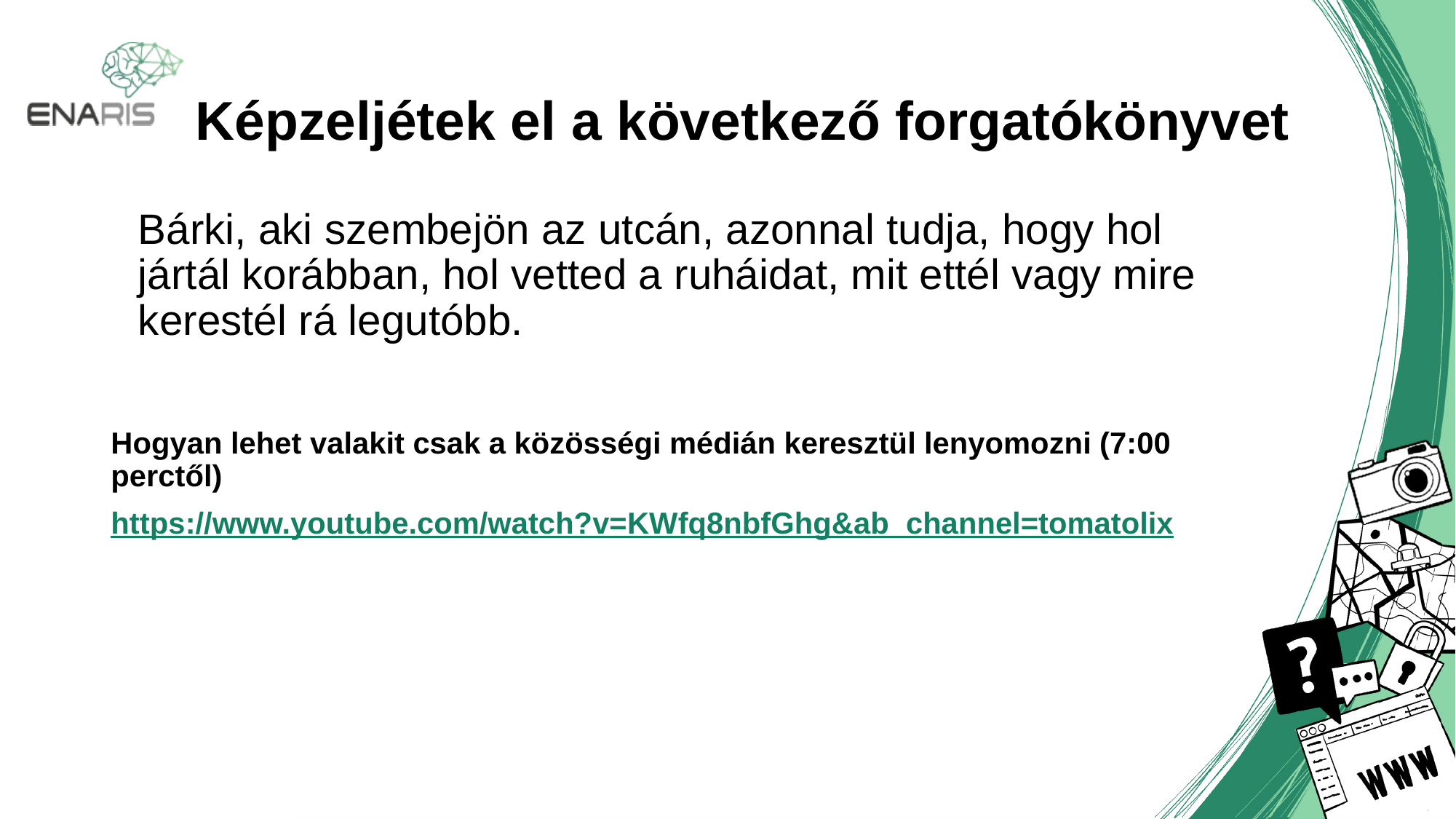

# Képzeljétek el a következő forgatókönyvet
Bárki, aki szembejön az utcán, azonnal tudja, hogy hol jártál korábban, hol vetted a ruháidat, mit ettél vagy mire kerestél rá legutóbb.

Hogyan lehet valakit csak a közösségi médián keresztül lenyomozni (7:00 perctől)
https://www.youtube.com/watch?v=KWfq8nbfGhg&ab_channel=tomatolix